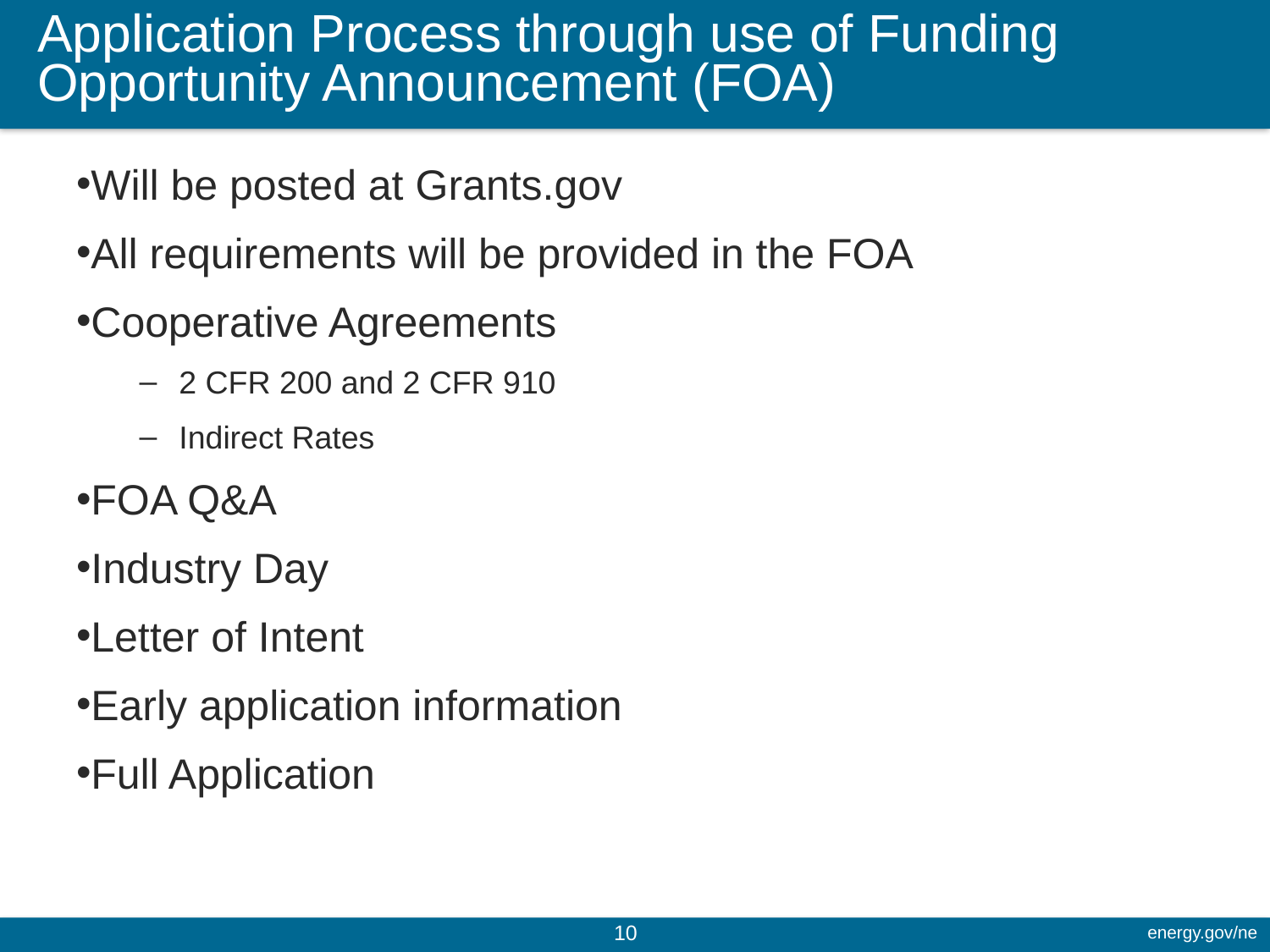

# Application Process through use of Funding Opportunity Announcement (FOA)
Will be posted at Grants.gov
All requirements will be provided in the FOA
Cooperative Agreements
2 CFR 200 and 2 CFR 910
Indirect Rates
FOA Q&A
Industry Day
Letter of Intent
Early application information
Full Application